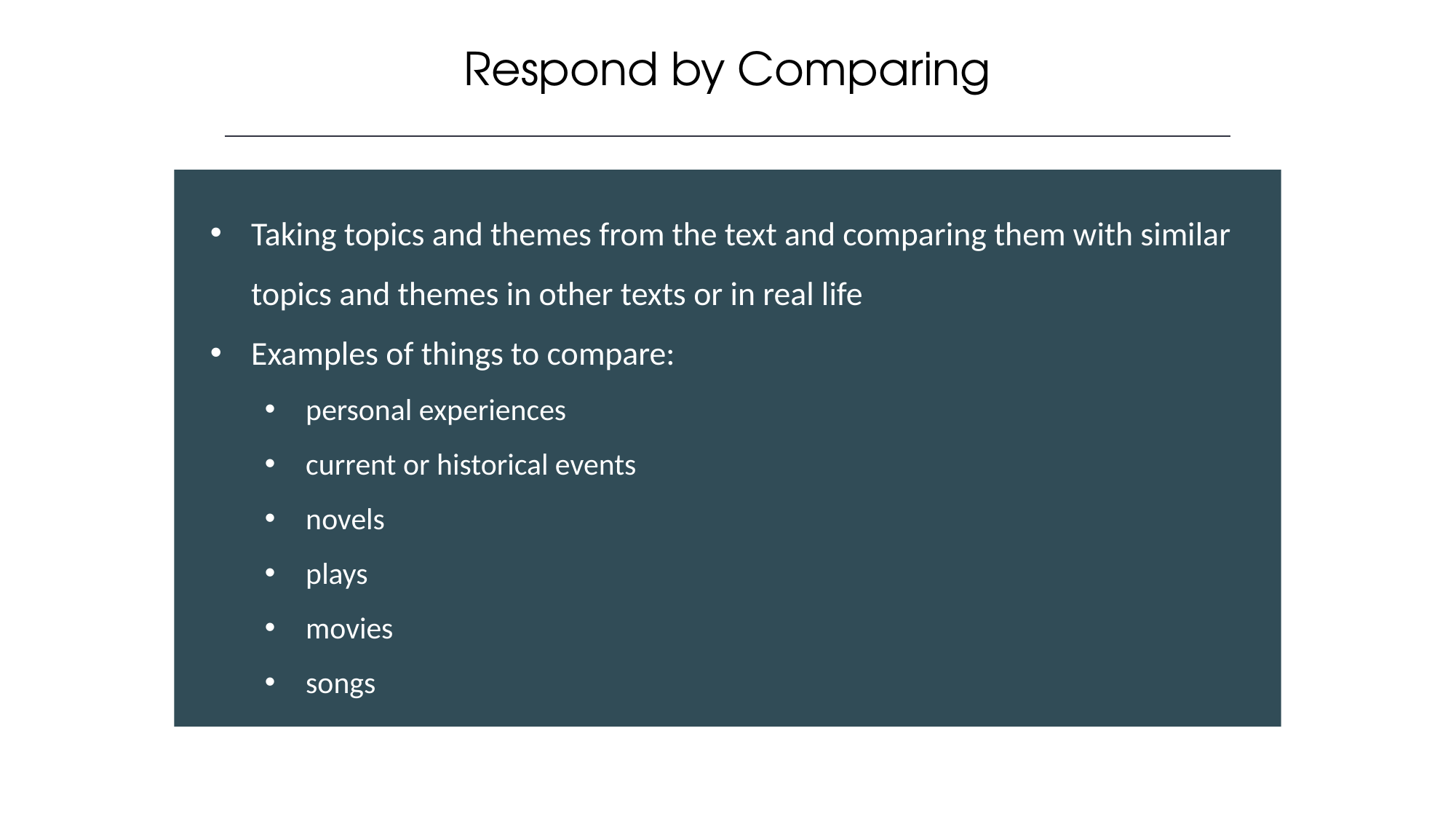

Respond by Comparing
HAWKES LEARNING

Taking topics and themes from the text and comparing them with similar topics and themes in other texts or in real life
Examples of things to compare:
personal experiences
current or historical events
novels
plays
movies
songs